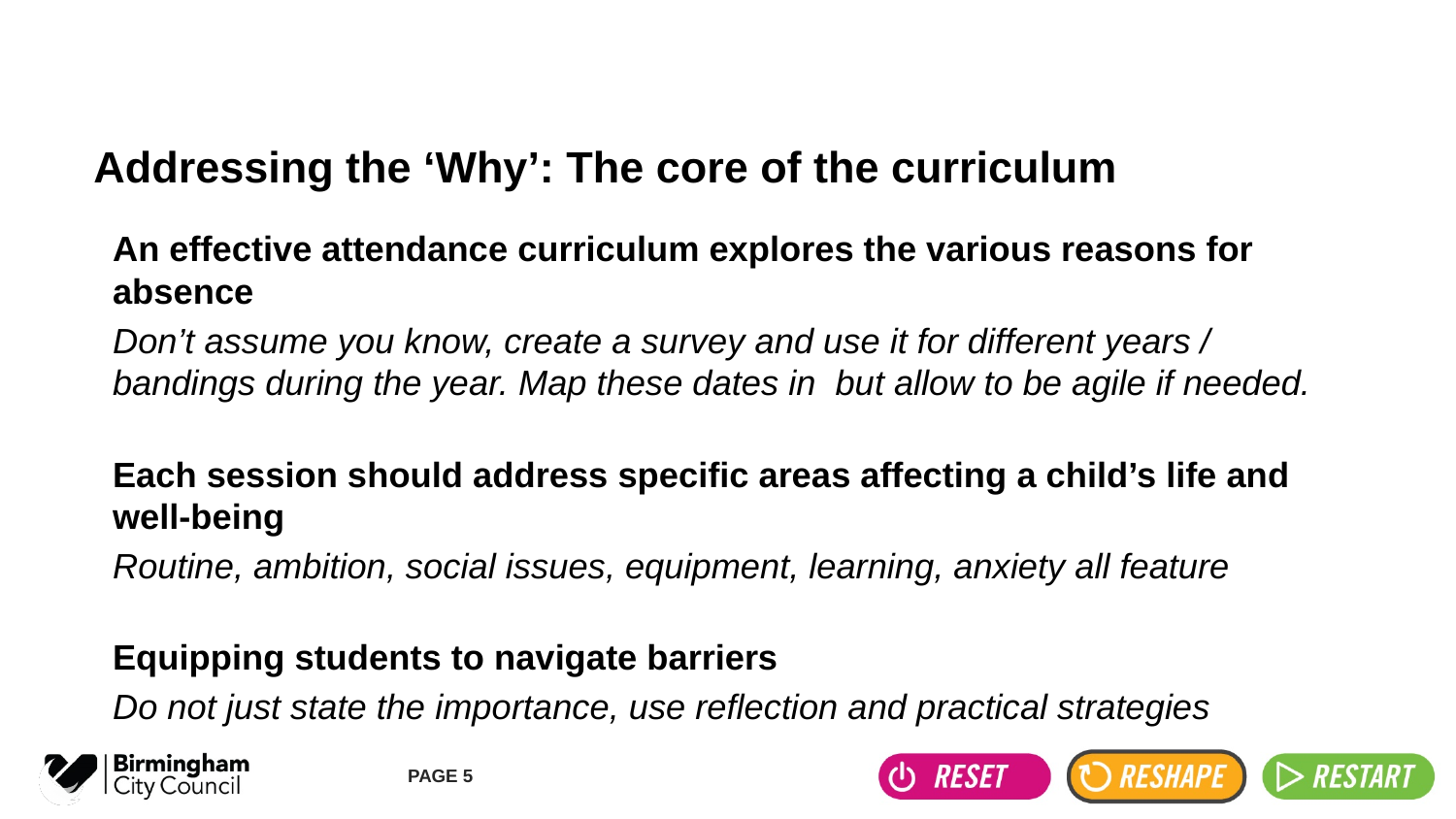

# Addressing the ‘Why’: The core of the curriculum
An effective attendance curriculum explores the various reasons for absence
Don’t assume you know, create a survey and use it for different years / bandings during the year. Map these dates in  but allow to be agile if needed.

Each session should address specific areas affecting a child’s life and well-being
Routine, ambition, social issues, equipment, learning, anxiety all feature

Equipping students to navigate barriers
Do not just state the importance, use reflection and practical strategies